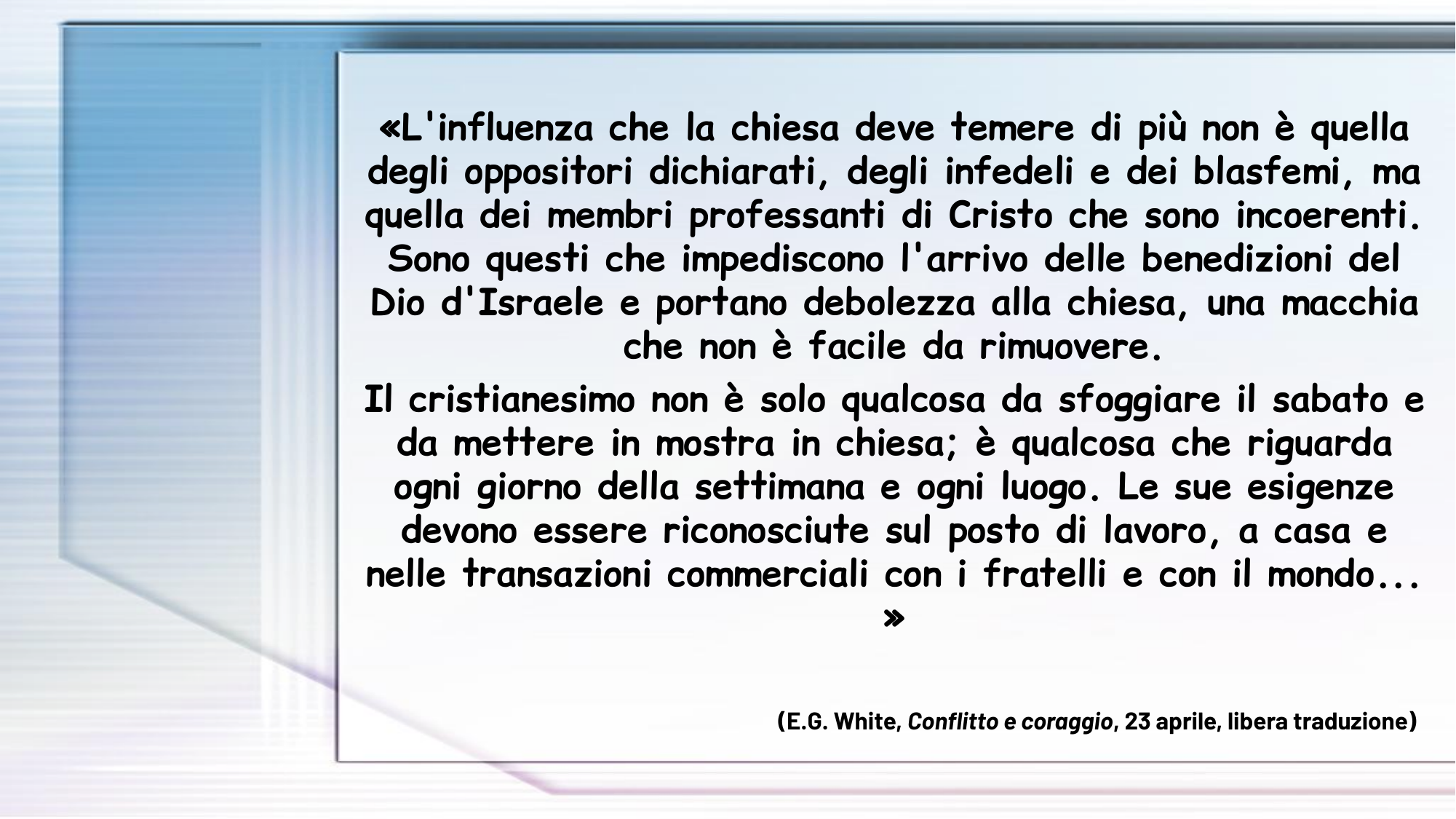

«L'influenza che la chiesa deve temere di più non è quella degli oppositori dichiarati, degli infedeli e dei blasfemi, ma quella dei membri professanti di Cristo che sono incoerenti. Sono questi che impediscono l'arrivo delle benedizioni del Dio d'Israele e portano debolezza alla chiesa, una macchia che non è facile da rimuovere.
Il cristianesimo non è solo qualcosa da sfoggiare il sabato e da mettere in mostra in chiesa; è qualcosa che riguarda ogni giorno della settimana e ogni luogo. Le sue esigenze devono essere riconosciute sul posto di lavoro, a casa e nelle transazioni commerciali con i fratelli e con il mondo... »
(E.G. White, Conflitto e coraggio, 23 aprile, libera traduzione)